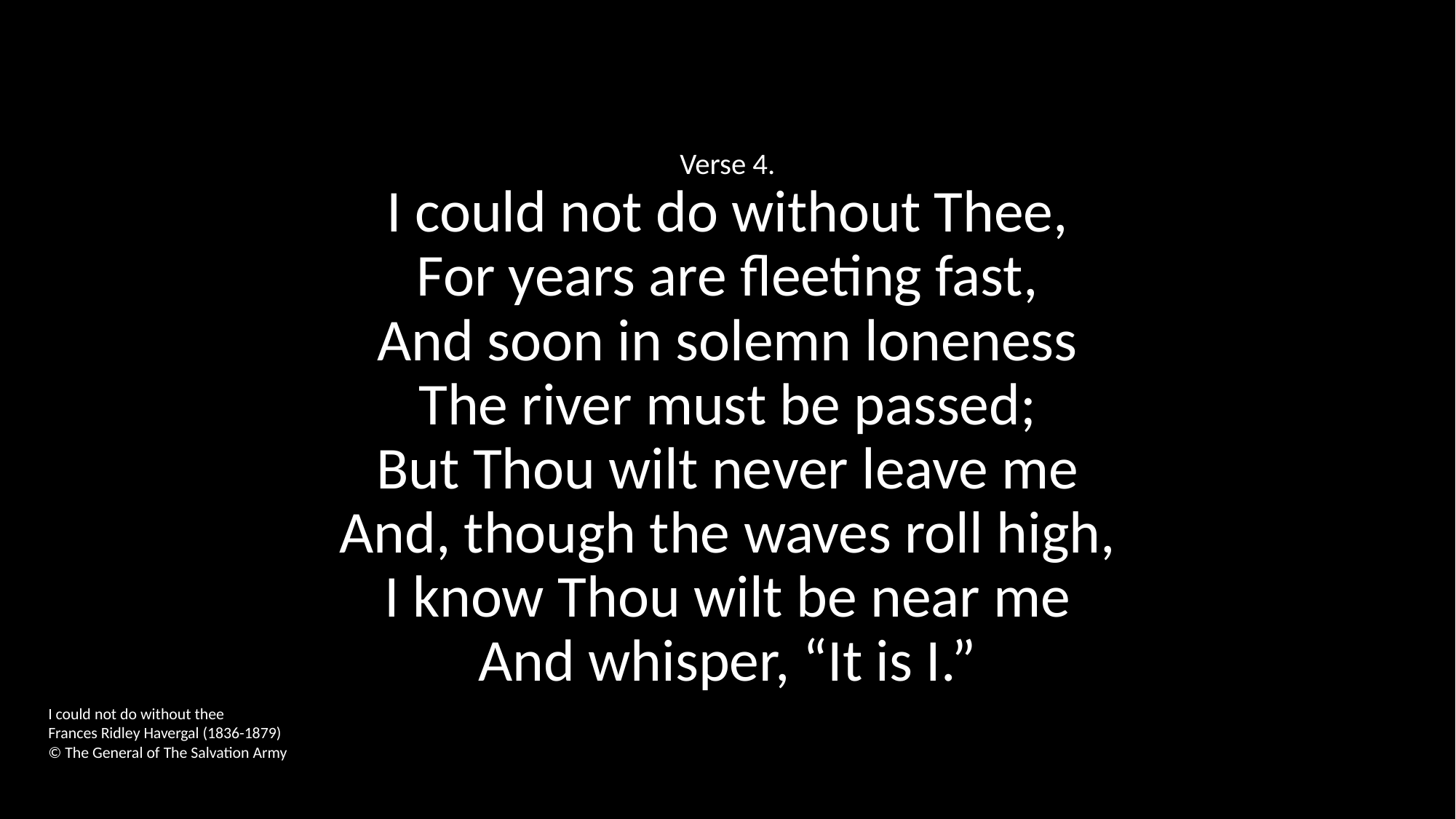

Verse 4.
I could not do without Thee,
For years are fleeting fast,
And soon in solemn loneness
The river must be passed;
But Thou wilt never leave me
And, though the waves roll high,
I know Thou wilt be near me
And whisper, “It is I.”
I could not do without thee
Frances Ridley Havergal (1836-1879)
© The General of The Salvation Army